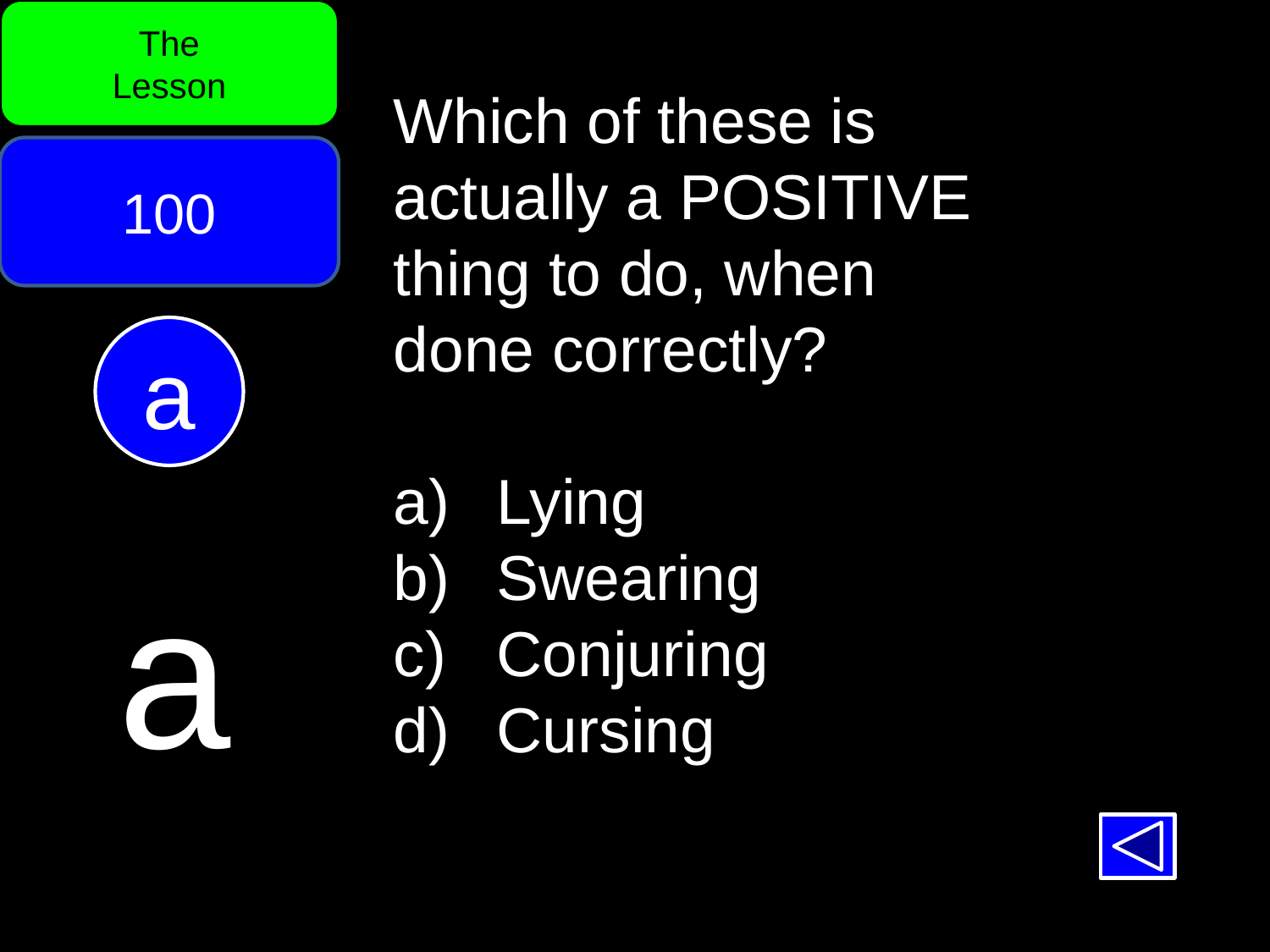

The
Lesson
Which of these is
actually a POSITIVE
thing to do, when
done correctly?

Lying
Swearing
Conjuring
Cursing
100
a
a